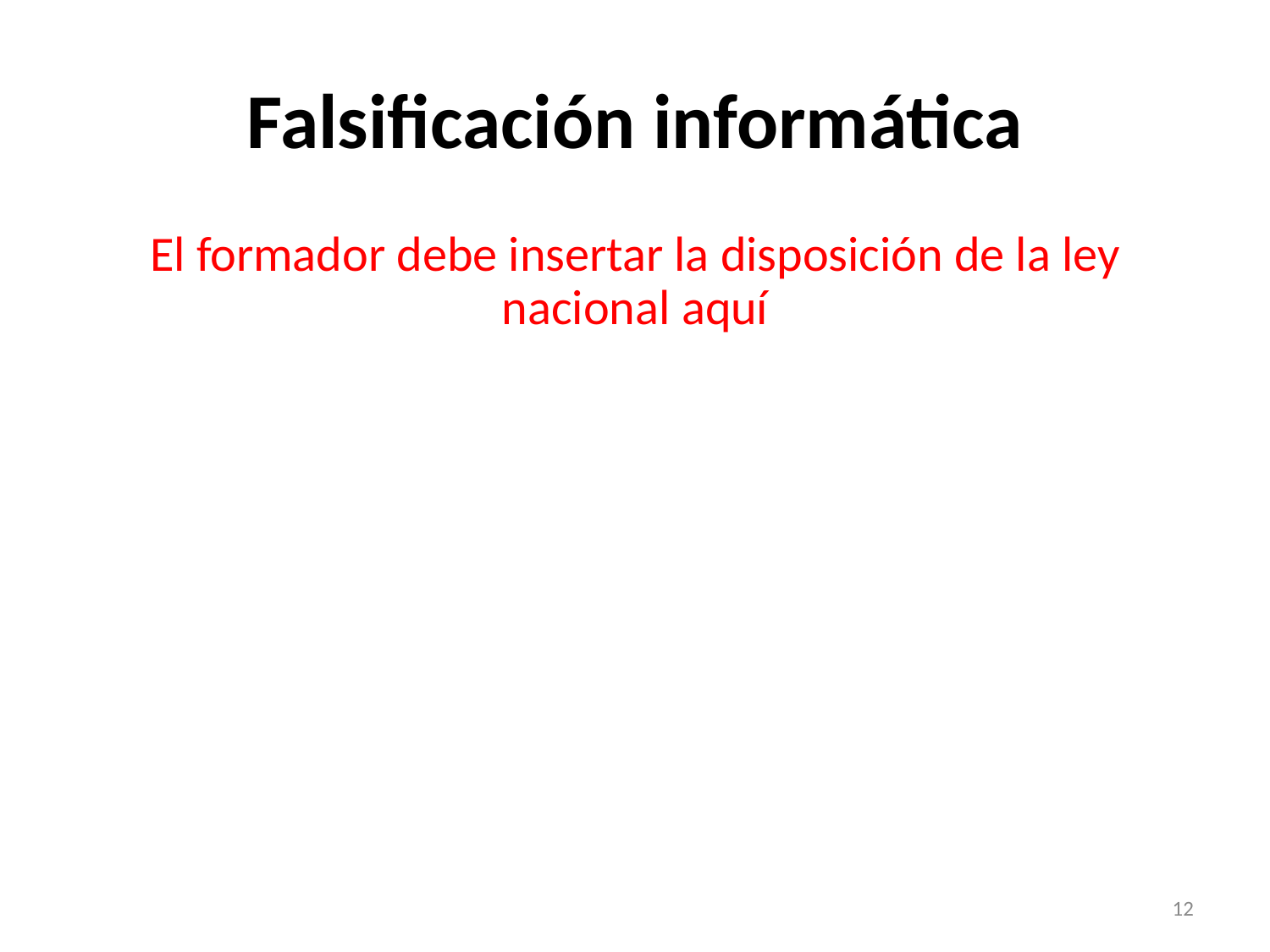

# Falsificación informática
El formador debe insertar la disposición de la ley nacional aquí
12